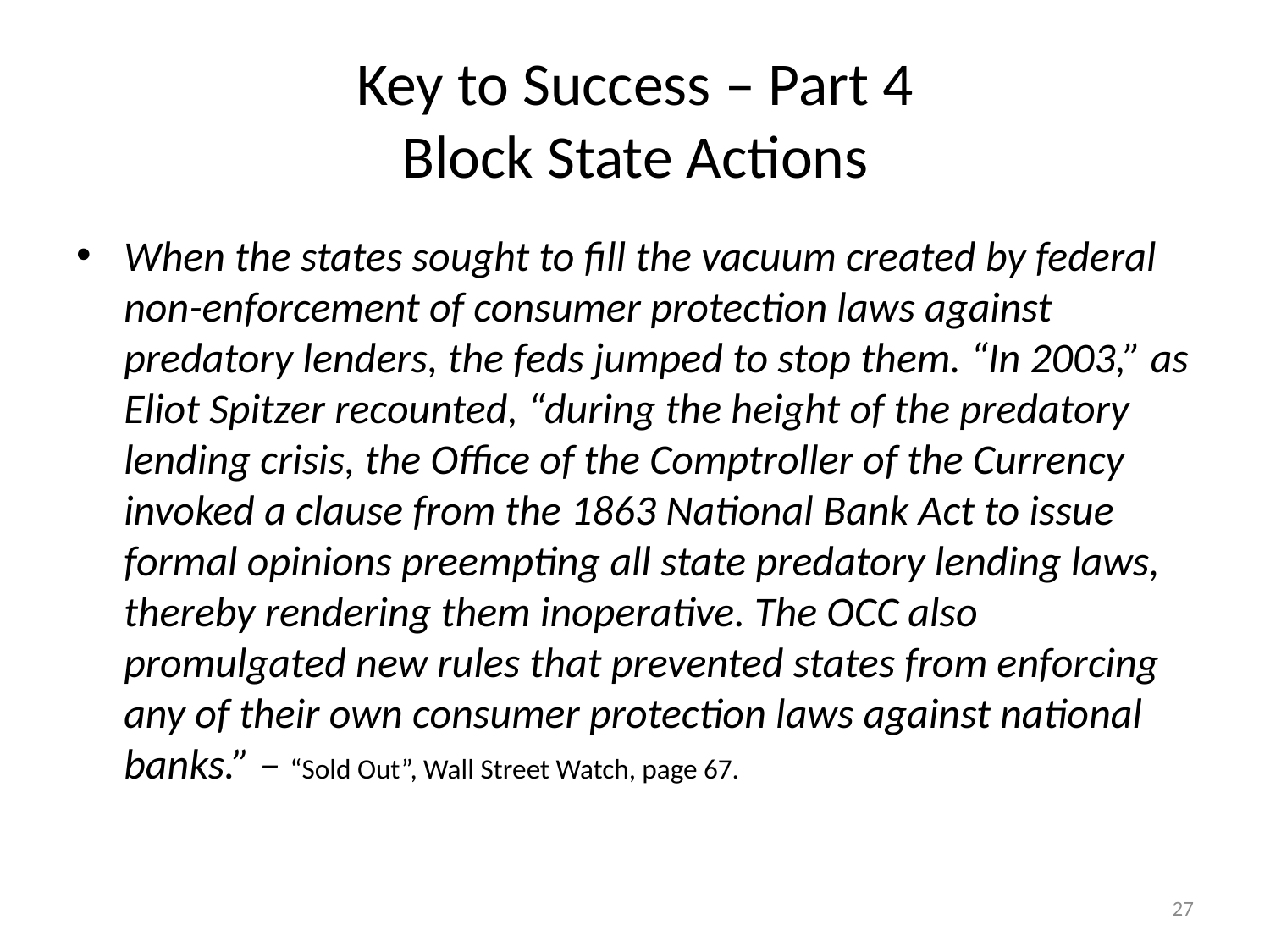

# Key to Success – Part 4 Block State Actions
When the states sought to fill the vacuum created by federal non-enforcement of consumer protection laws against predatory lenders, the feds jumped to stop them. “In 2003,” as Eliot Spitzer recounted, “during the height of the predatory lending crisis, the Office of the Comptroller of the Currency invoked a clause from the 1863 National Bank Act to issue formal opinions preempting all state predatory lending laws, thereby rendering them inoperative. The OCC also  promulgated new rules that prevented states from enforcing any of their own consumer protection laws against national banks.” – “Sold Out”, Wall Street Watch, page 67.
27